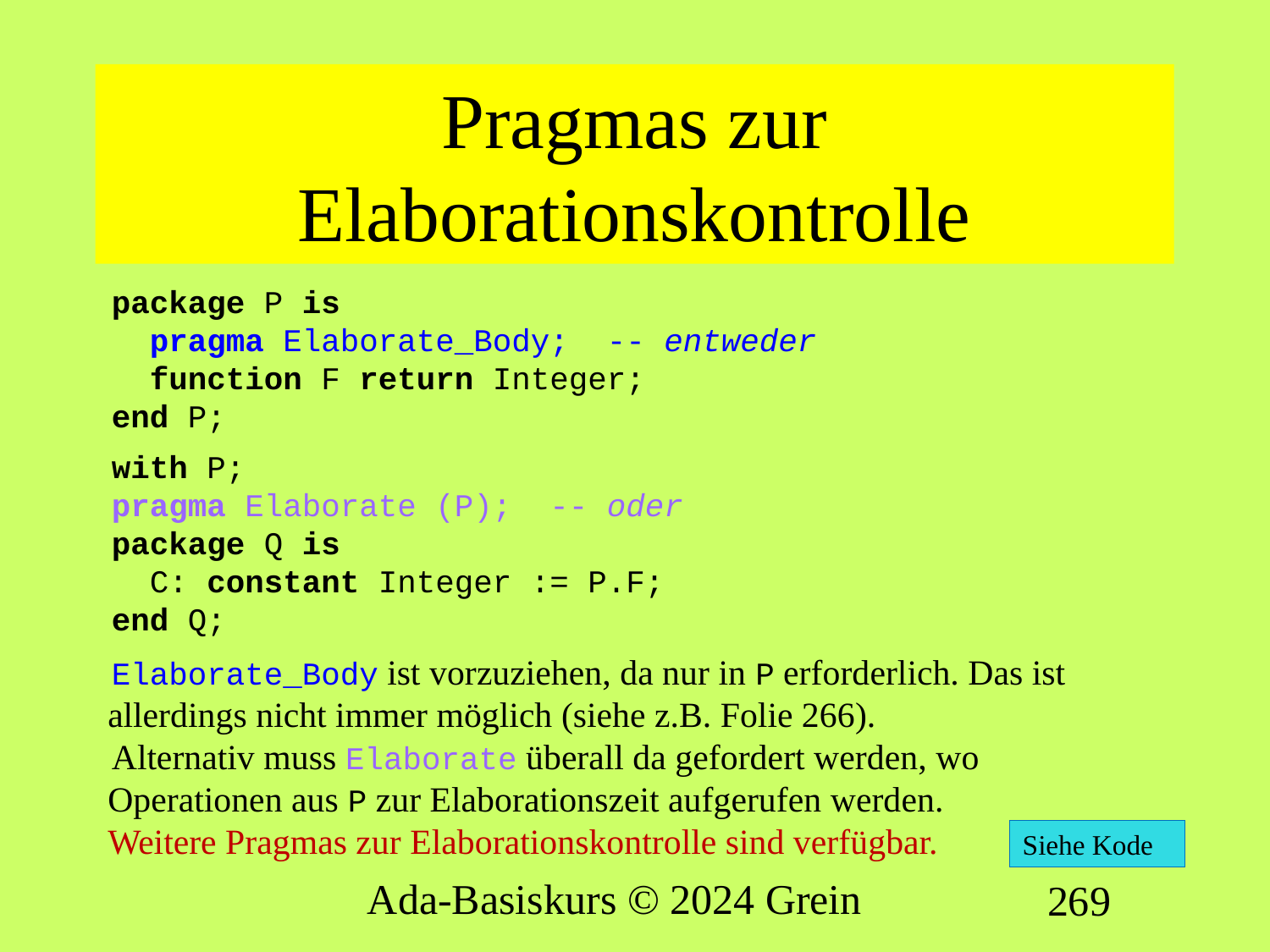

# Pragmas zur Elaborationskontrolle
package P is
  pragma Elaborate_Body;  -- entweder
  function F return Integer;
end P;

with P;
pragma Elaborate (P);  -- oder
package Q is
  C: constant Integer := P.F;
end Q;

Elaborate_Body ist vorzuziehen, da nur in P erforderlich. Das ist allerdings nicht immer möglich (siehe z.B. Folie 266).
Alternativ muss Elaborate überall da gefordert werden, wo Operationen aus P zur Elaborationszeit aufgerufen werden.
Weitere Pragmas zur Elaborationskontrolle sind verfügbar.
Siehe Kode
Ada-Basiskurs © 2024 Grein
269